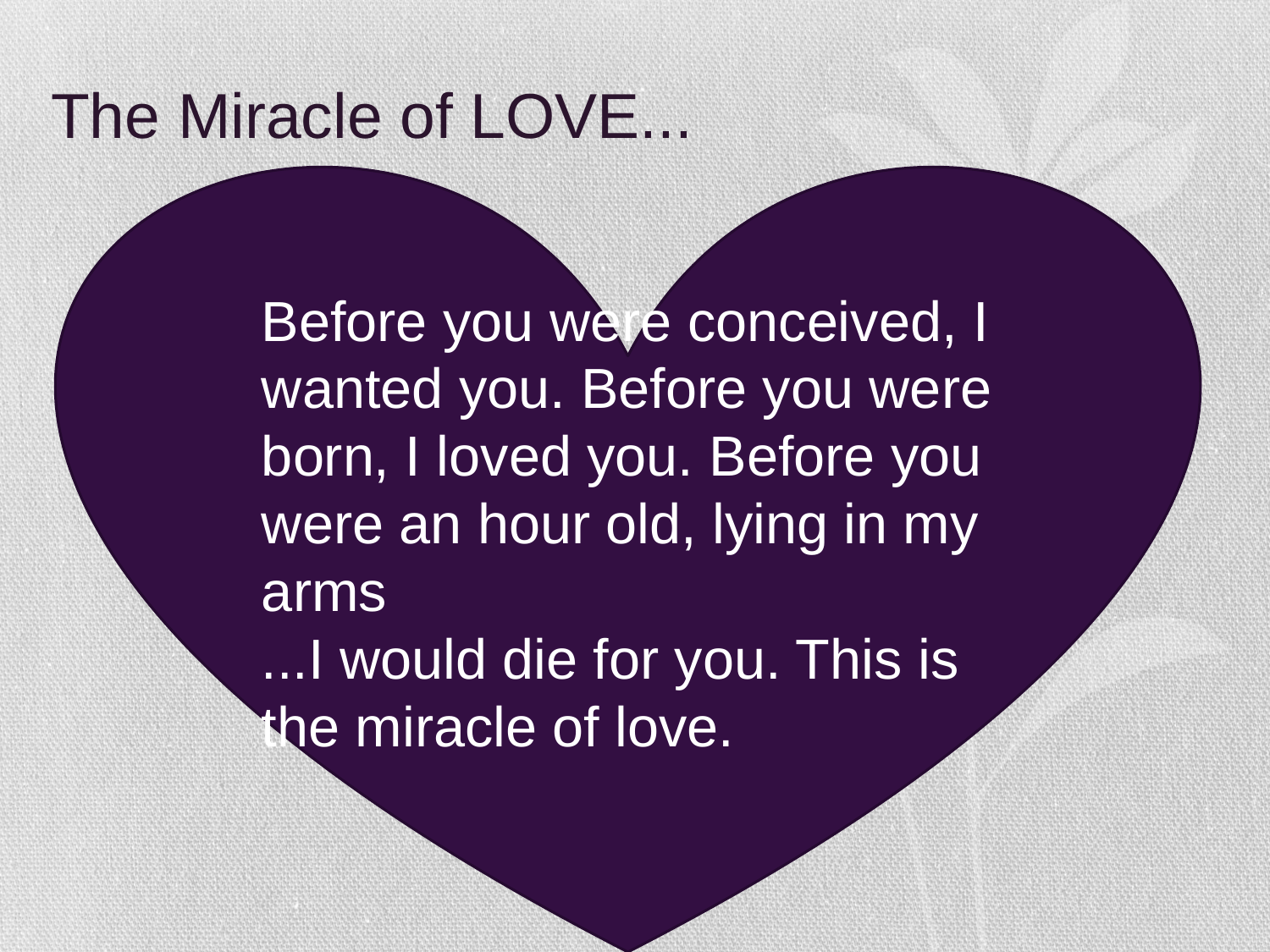

# The Miracle of LOVE...
Before you were conceived, I wanted you. Before you were born, I loved you. Before you were an hour old, lying in my arms
...I would die for you. This is the miracle of love.